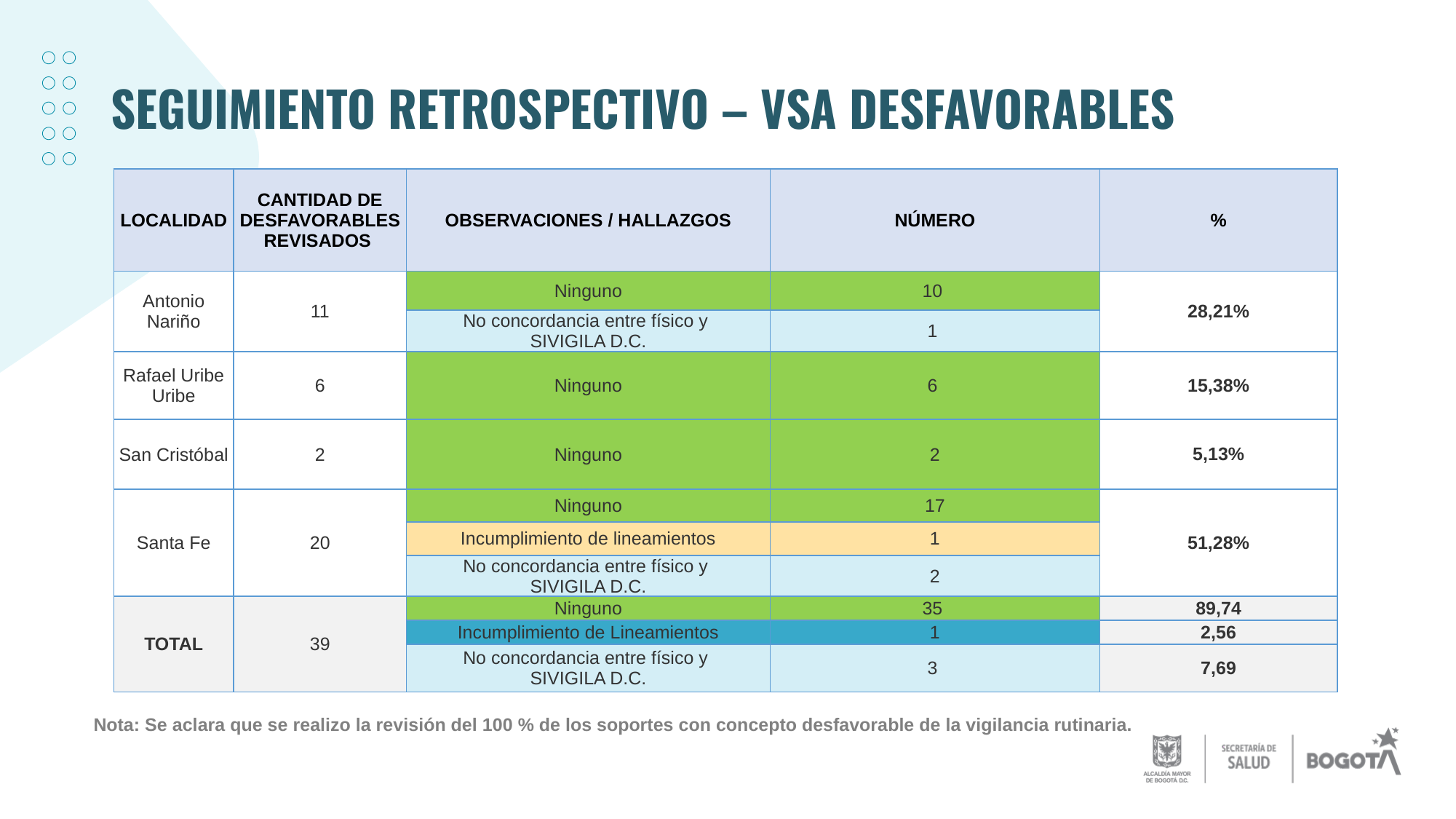

# SEGUIMIENTO RETROSPECTIVO – VSA DESFAVORABLES
| LOCALIDAD | CANTIDAD DE DESFAVORABLES REVISADOS | OBSERVACIONES / HALLAZGOS | NÚMERO | % |
| --- | --- | --- | --- | --- |
| Antonio Nariño | 11 | Ninguno | 10 | 28,21% |
|  |  | No concordancia entre físico y SIVIGILA D.C. | 1 |  |
| Rafael Uribe Uribe | 6 | Ninguno | 6 | 15,38% |
| San Cristóbal | 2 | Ninguno | 2 | 5,13% |
| Santa Fe | 20 | Ninguno | 17 | 51,28% |
|  |  | Incumplimiento de lineamientos | 1 |  |
|  |  | No concordancia entre físico y SIVIGILA D.C. | 2 |  |
| TOTAL | 39 | Ninguno | 35 | 89,74 |
|  |  | Incumplimiento de Lineamientos | 1 | 2,56 |
|  |  | No concordancia entre físico y SIVIGILA D.C. | 3 | 7,69 |
Nota: Se aclara que se realizo la revisión del 100 % de los soportes con concepto desfavorable de la vigilancia rutinaria.